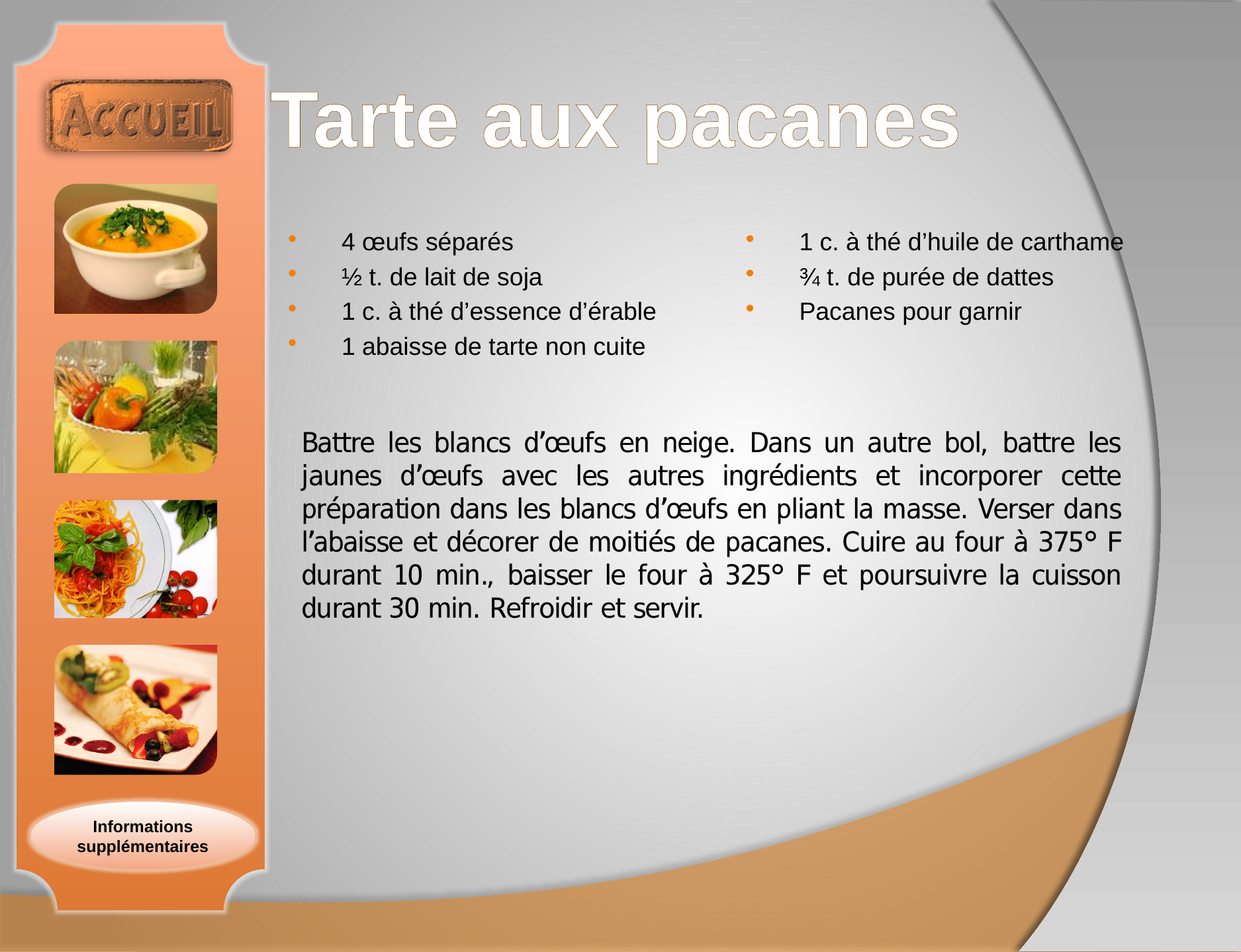

# Tarte aux pacanes
4 œufs séparés
½ t. de lait de soja
1 c. à thé d’essence d’érable
1 abaisse de tarte non cuite
1 c. à thé d’huile de carthame
¾ t. de purée de dattes
Pacanes pour garnir
Battre les blancs d’œufs en neige. Dans un autre bol, battre les jaunes d’œufs avec les autres ingrédients et incorporer cette préparation dans les blancs d’œufs en pliant la masse. Verser dans l’abaisse et décorer de moitiés de pacanes. Cuire au four à 375° F durant 10 min., baisser le four à 325° F et poursuivre la cuisson durant 30 min. Refroidir et servir.